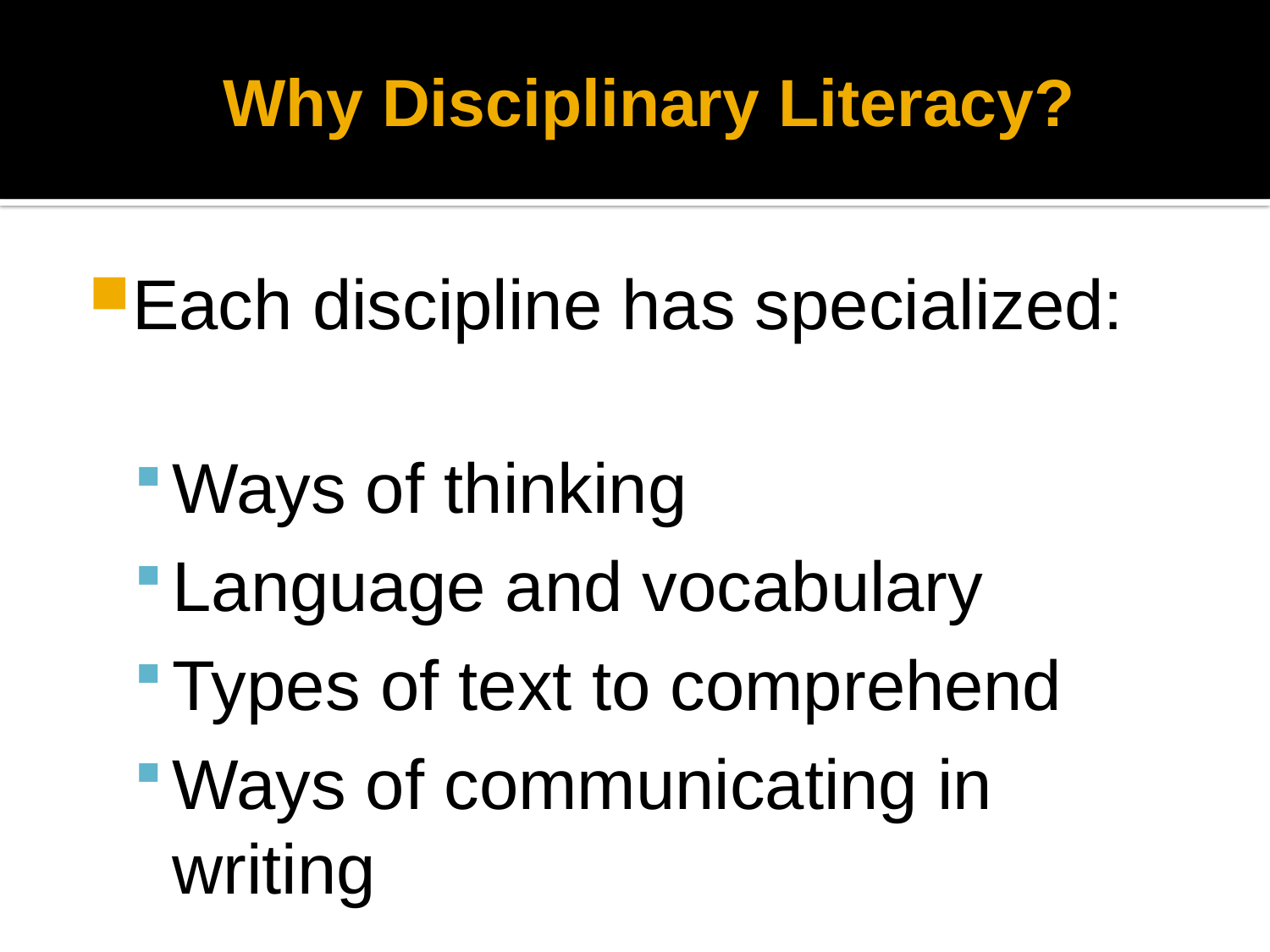

# Why Disciplinary Literacy?
Each discipline has specialized:

Ways of thinking
Language and vocabulary
Types of text to comprehend
Ways of communicating in writing